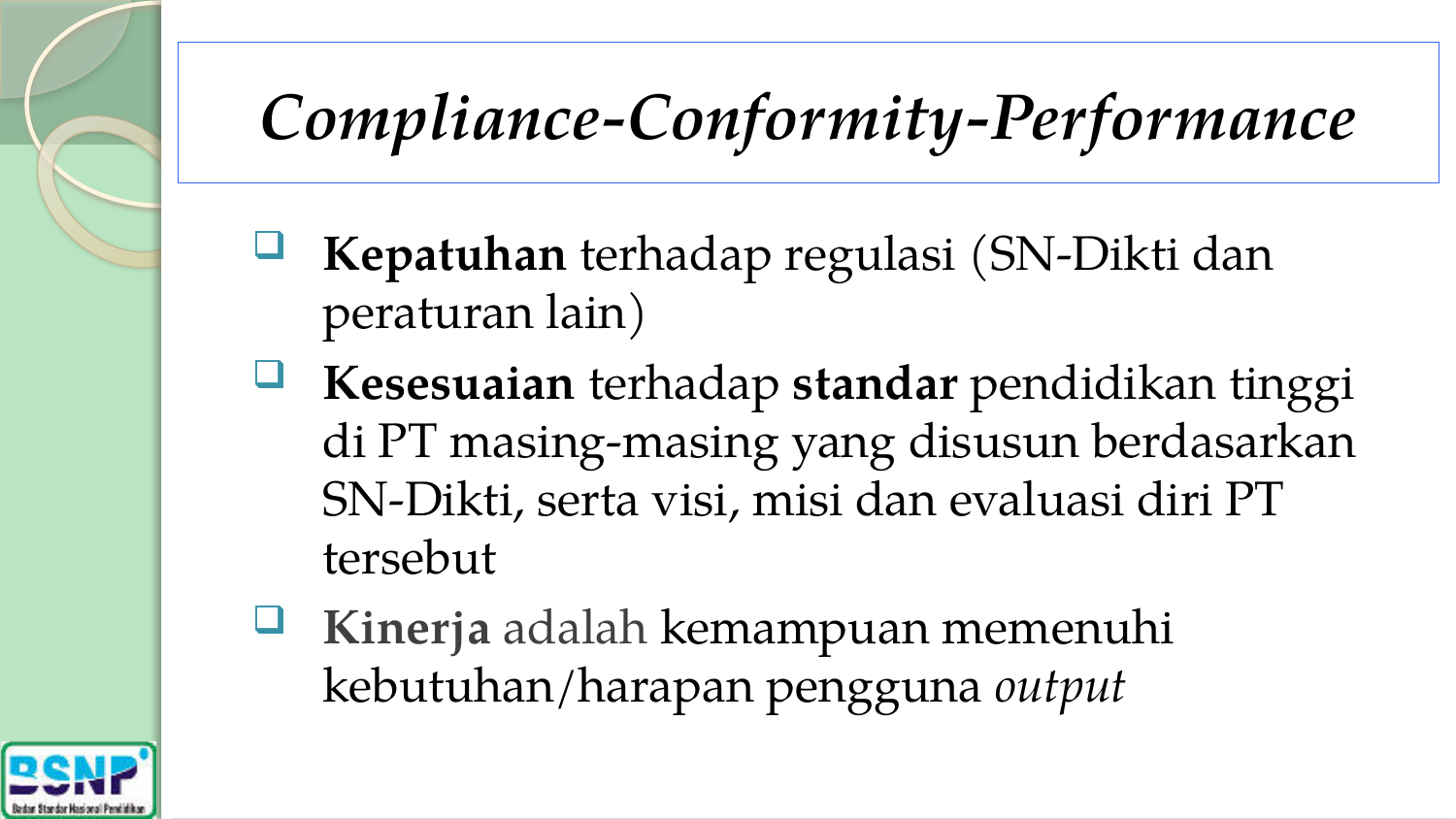

# Compliance-Conformity-Performance
Kepatuhan terhadap regulasi (SN-Dikti dan peraturan lain)
Kesesuaian terhadap standar pendidikan tinggi di PT masing-masing yang disusun berdasarkan SN-Dikti, serta visi, misi dan evaluasi diri PT tersebut
Kinerja adalah kemampuan memenuhi kebutuhan/harapan pengguna output